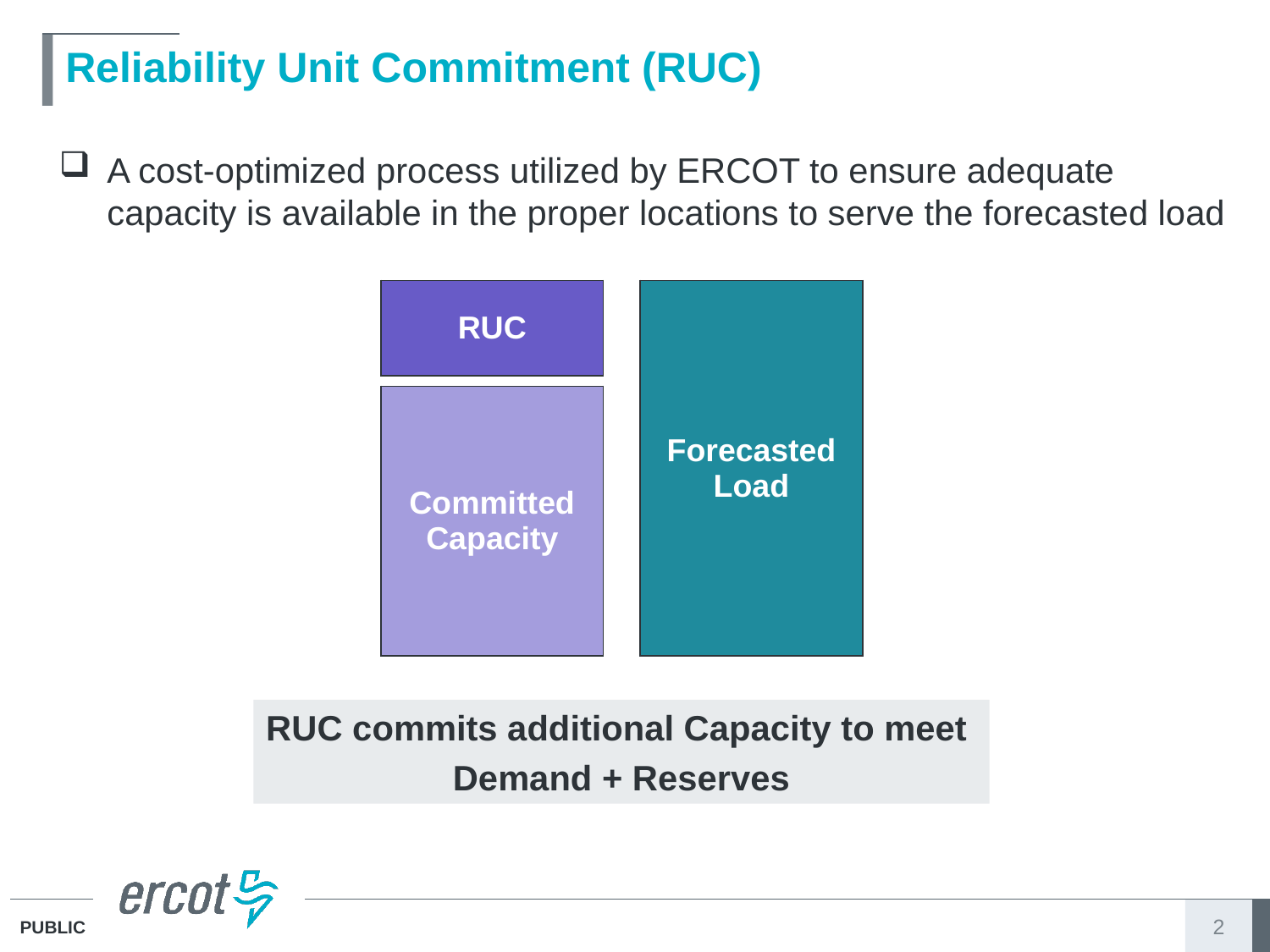

# Reliability Unit Commitment (RUC)
A cost-optimized process utilized by ERCOT to ensure adequate capacity is available in the proper locations to serve the forecasted load
| RUC |
| --- |
| Forecasted Load |
| --- |
| Committed Capacity |
| --- |
RUC commits additional Capacity to meet
Demand + Reserves
2